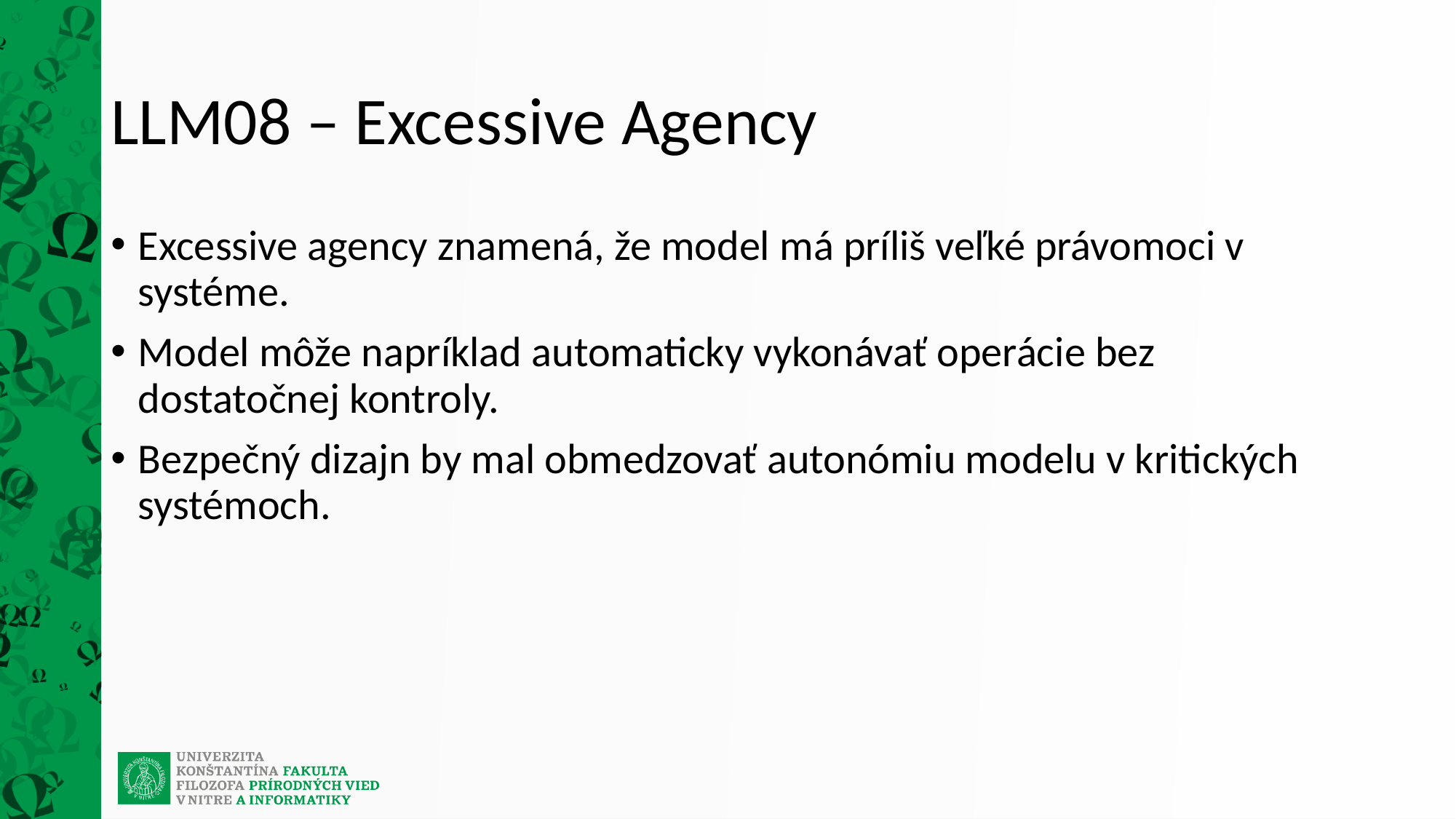

# LLM08 – Excessive Agency
Excessive agency znamená, že model má príliš veľké právomoci v systéme.
Model môže napríklad automaticky vykonávať operácie bez dostatočnej kontroly.
Bezpečný dizajn by mal obmedzovať autonómiu modelu v kritických systémoch.